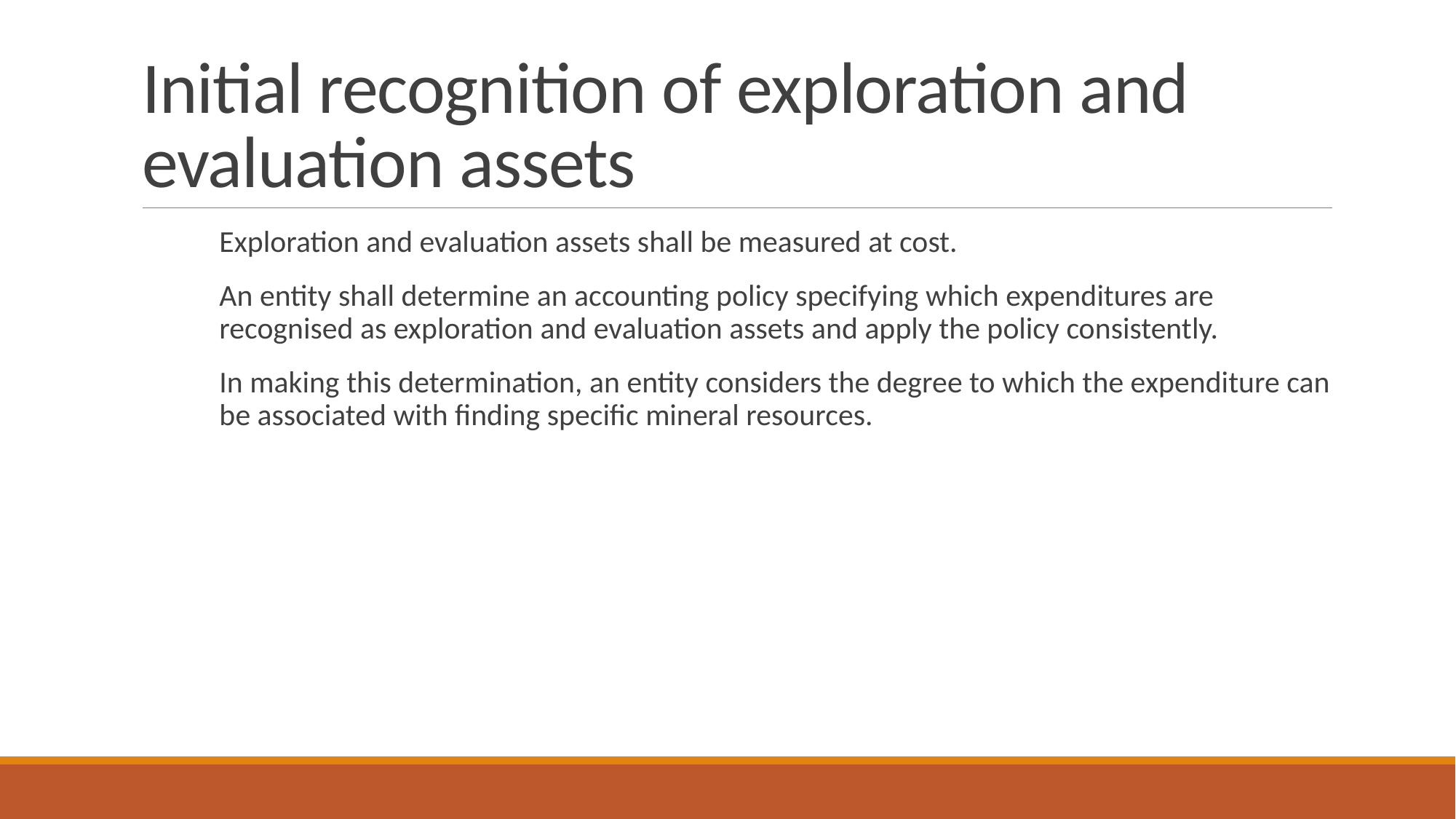

# Initial recognition of exploration and evaluation assets
Exploration and evaluation assets shall be measured at cost.
An entity shall determine an accounting policy specifying which expenditures are recognised as exploration and evaluation assets and apply the policy consistently.
In making this determination, an entity considers the degree to which the expenditure can be associated with finding specific mineral resources.